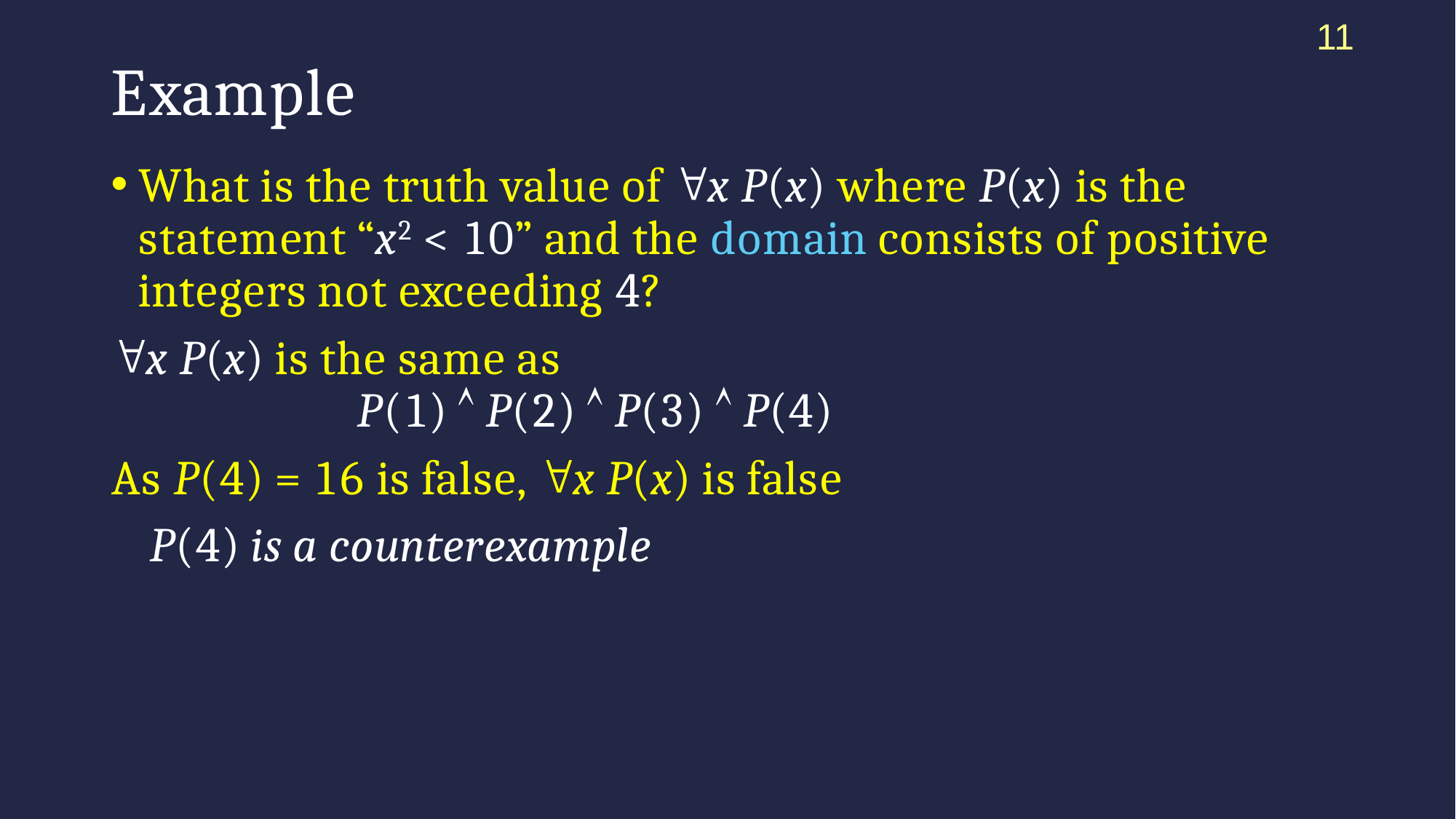

11
# Example
What is the truth value of ∀x P(x) where P(x) is the statement “x2 < 10” and the domain consists of positive integers not exceeding 4?
∀x P(x) is the same as
		P(1) ∧ P(2) ∧ P(3) ∧ P(4)
As P(4) = 16 is false, ∀x P(x) is false
	 P(4) is a counterexample